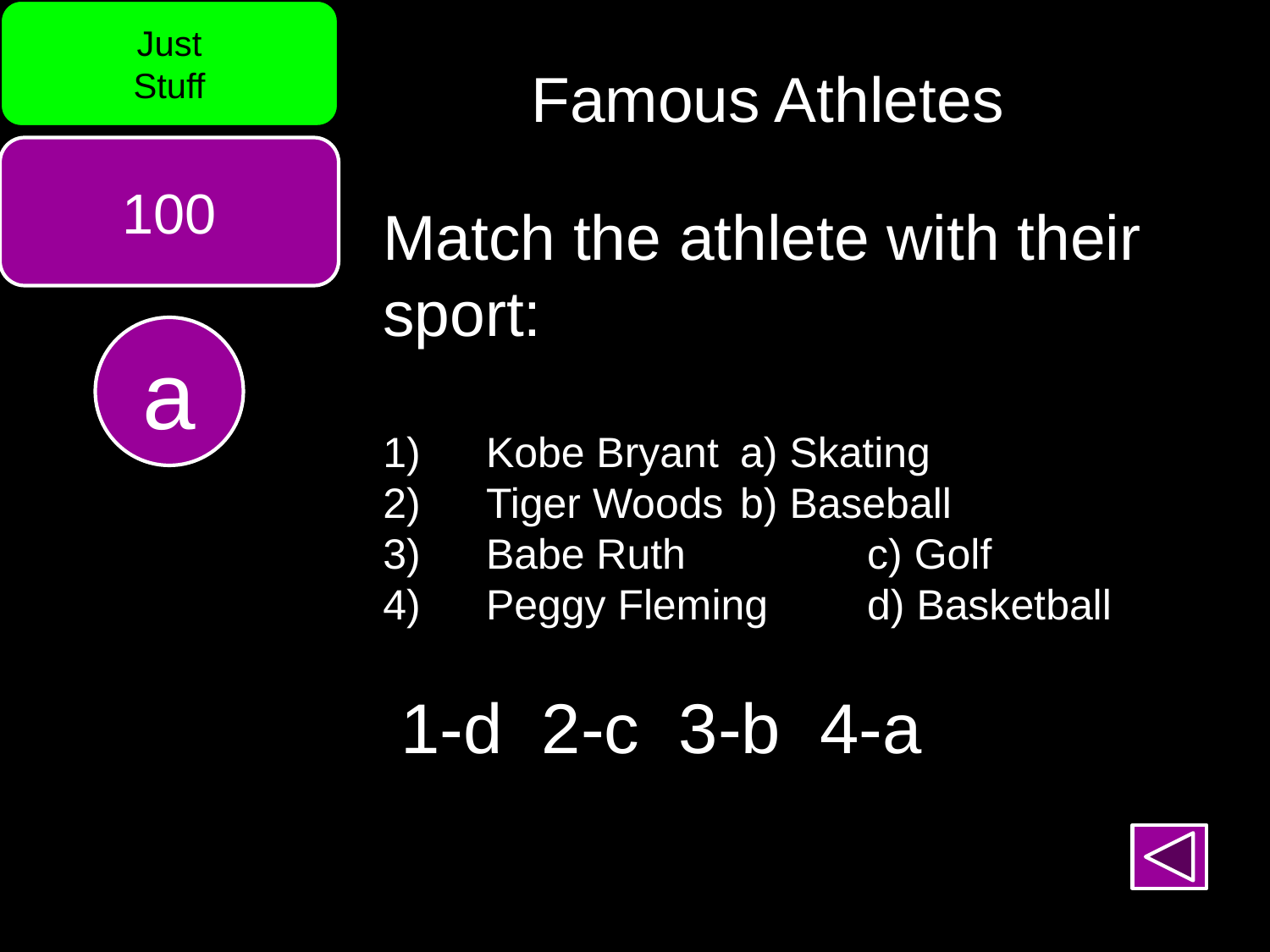

Just
Stuff
Famous Athletes
100
Match the athlete with their sport:

Kobe Bryant	a) Skating
Tiger Woods	b) Baseball
Babe Ruth		c) Golf
Peggy Fleming	d) Basketball

a
1-d  2-c  3-b  4-a